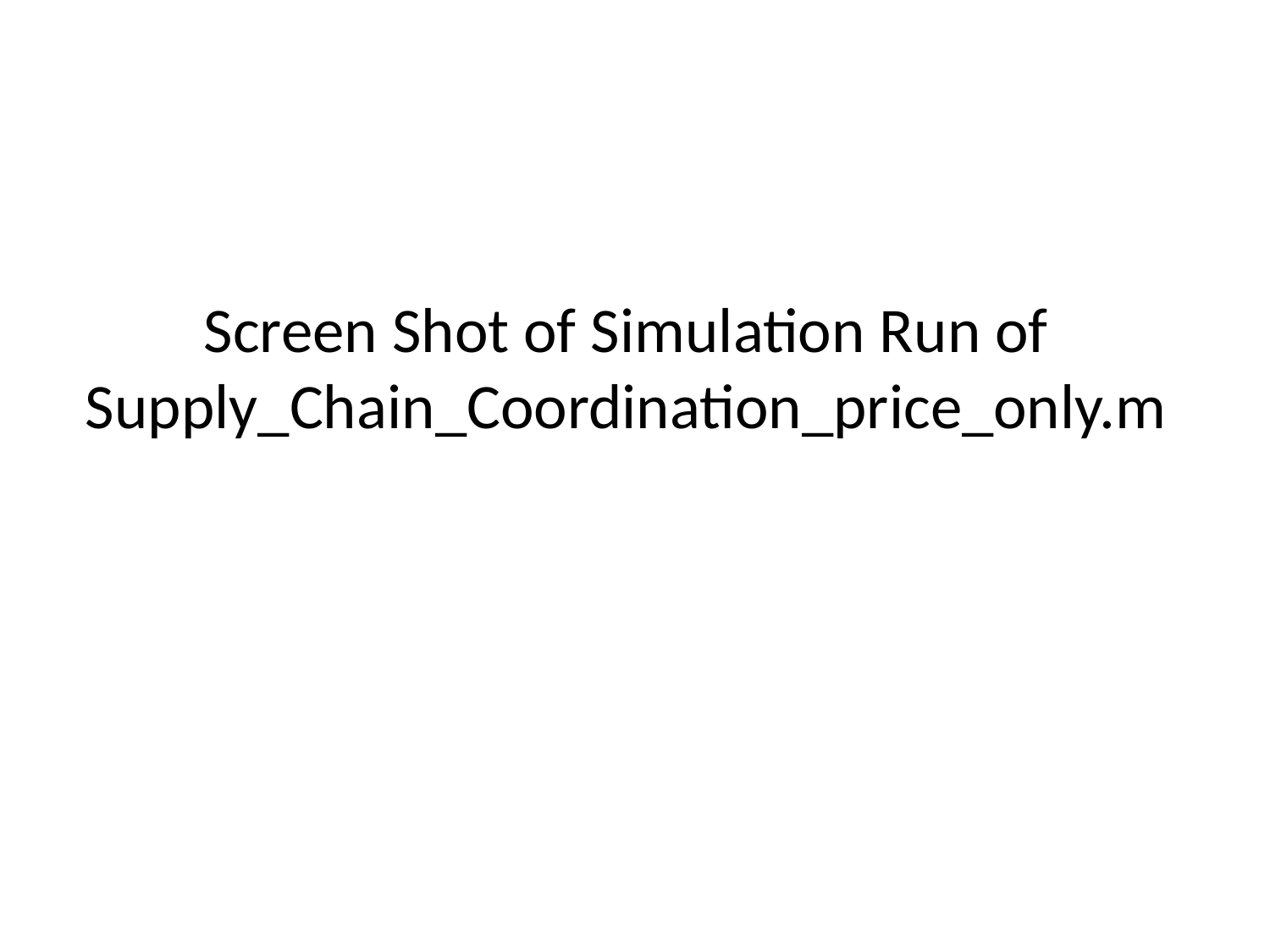

# Screen Shot of Simulation Run of Supply_Chain_Coordination_price_only.m